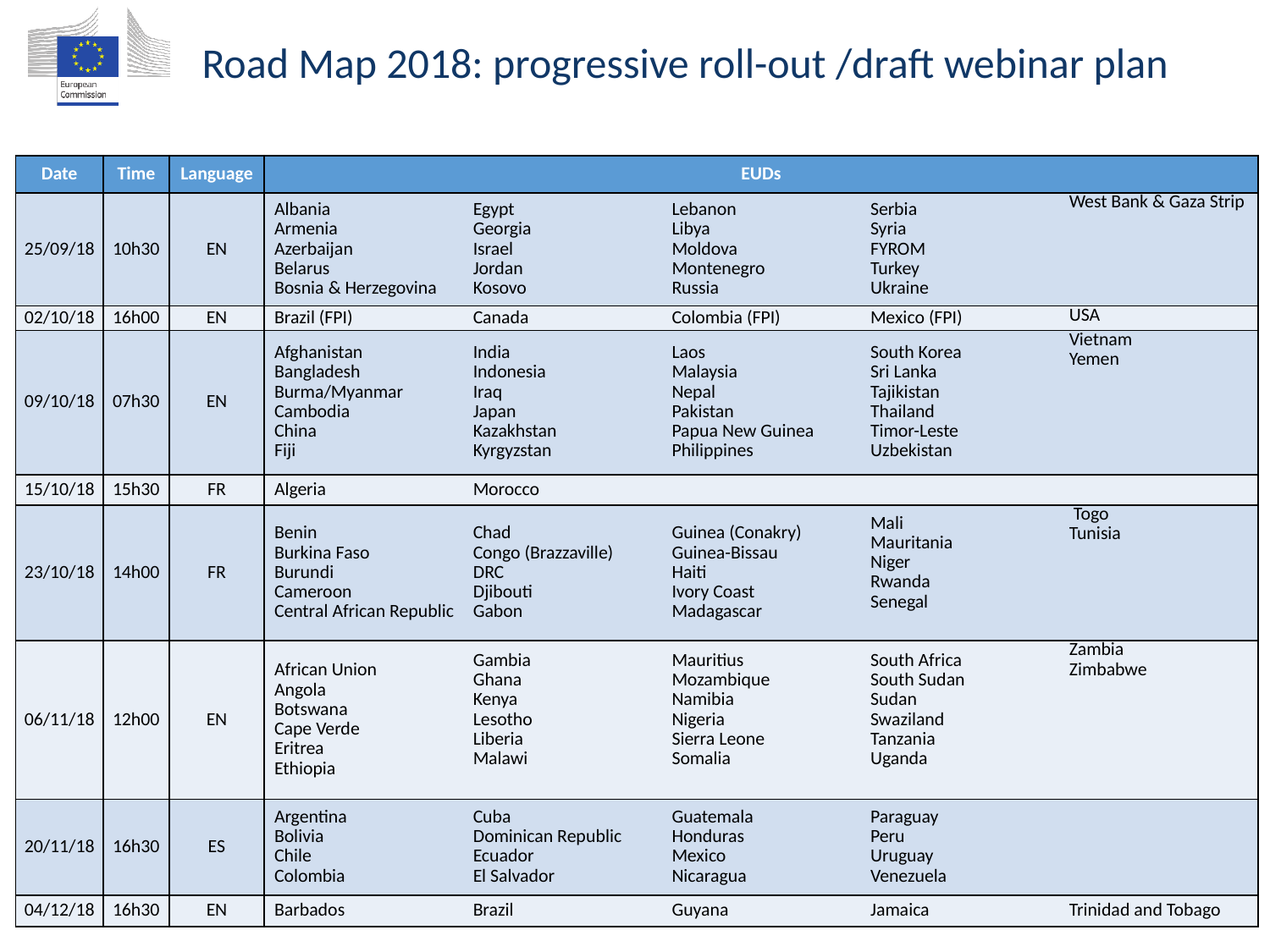

# Road Map 2018: progressive roll-out /draft webinar plan
| Date | Time | Language | EUDs |  |  |  |  |
| --- | --- | --- | --- | --- | --- | --- | --- |
| 25/09/18 | 10h30 | EN | Albania Armenia Azerbaijan Belarus Bosnia & Herzegovina | Egypt Georgia Israel Jordan Kosovo | Lebanon Libya Moldova Montenegro Russia | Serbia Syria FYROM Turkey Ukraine | West Bank & Gaza Strip |
| 02/10/18 | 16h00 | EN | Brazil (FPI) | Canada | Colombia (FPI) | Mexico (FPI) | USA |
| 09/10/18 | 07h30 | EN | Afghanistan Bangladesh Burma/Myanmar Cambodia China Fiji | India Indonesia Iraq Japan Kazakhstan Kyrgyzstan | Laos Malaysia Nepal Pakistan Papua New Guinea Philippines | South Korea Sri Lanka Tajikistan Thailand Timor-Leste Uzbekistan | Vietnam Yemen |
| 15/10/18 | 15h30 | FR | Algeria | Morocco |  |  |  |
| 23/10/18 | 14h00 | FR | Benin Burkina Faso Burundi Cameroon Central African Republic | Chad Congo (Brazzaville) DRC Djibouti Gabon | Guinea (Conakry) Guinea-Bissau Haiti Ivory Coast Madagascar | Mali Mauritania Niger Rwanda Senegal | Togo Tunisia |
| 06/11/18 | 12h00 | EN | African Union Angola Botswana Cape Verde Eritrea Ethiopia | Gambia Ghana Kenya Lesotho Liberia Malawi | Mauritius Mozambique Namibia Nigeria Sierra Leone Somalia | South Africa South Sudan Sudan Swaziland Tanzania Uganda | Zambia Zimbabwe |
| 20/11/18 | 16h30 | ES | Argentina Bolivia Chile Colombia | Cuba Dominican Republic Ecuador El Salvador | Guatemala Honduras Mexico Nicaragua | Paraguay Peru Uruguay Venezuela |  |
| 04/12/18 | 16h30 | EN | Barbados | Brazil | Guyana | Jamaica | Trinidad and Tobago |